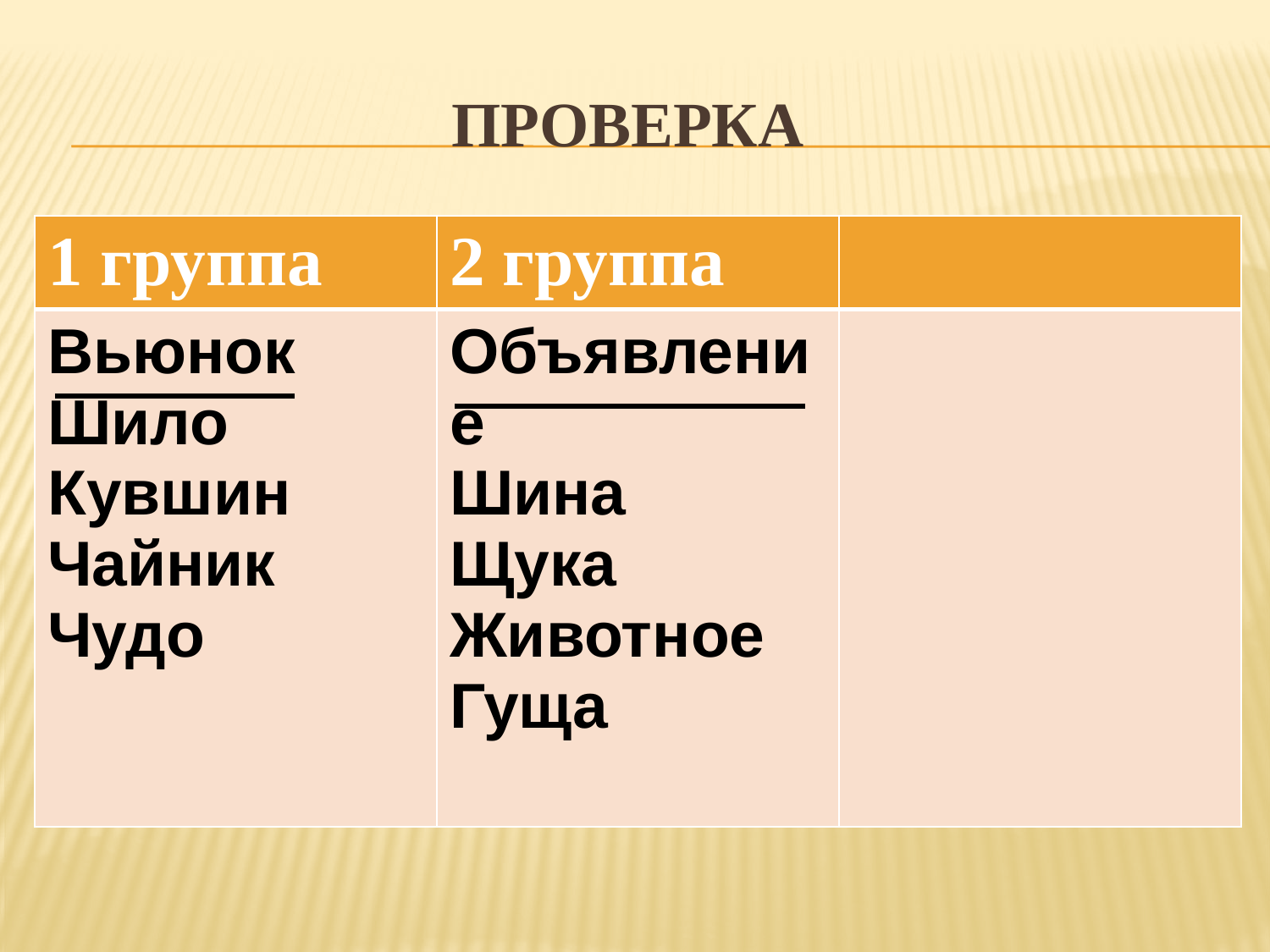

# Проверка
| 1 группа | 2 группа |  |
| --- | --- | --- |
| Вьюнок Шило Кувшин Чайник Чудо | Объявление Шина Щука Животное Гуща |  |